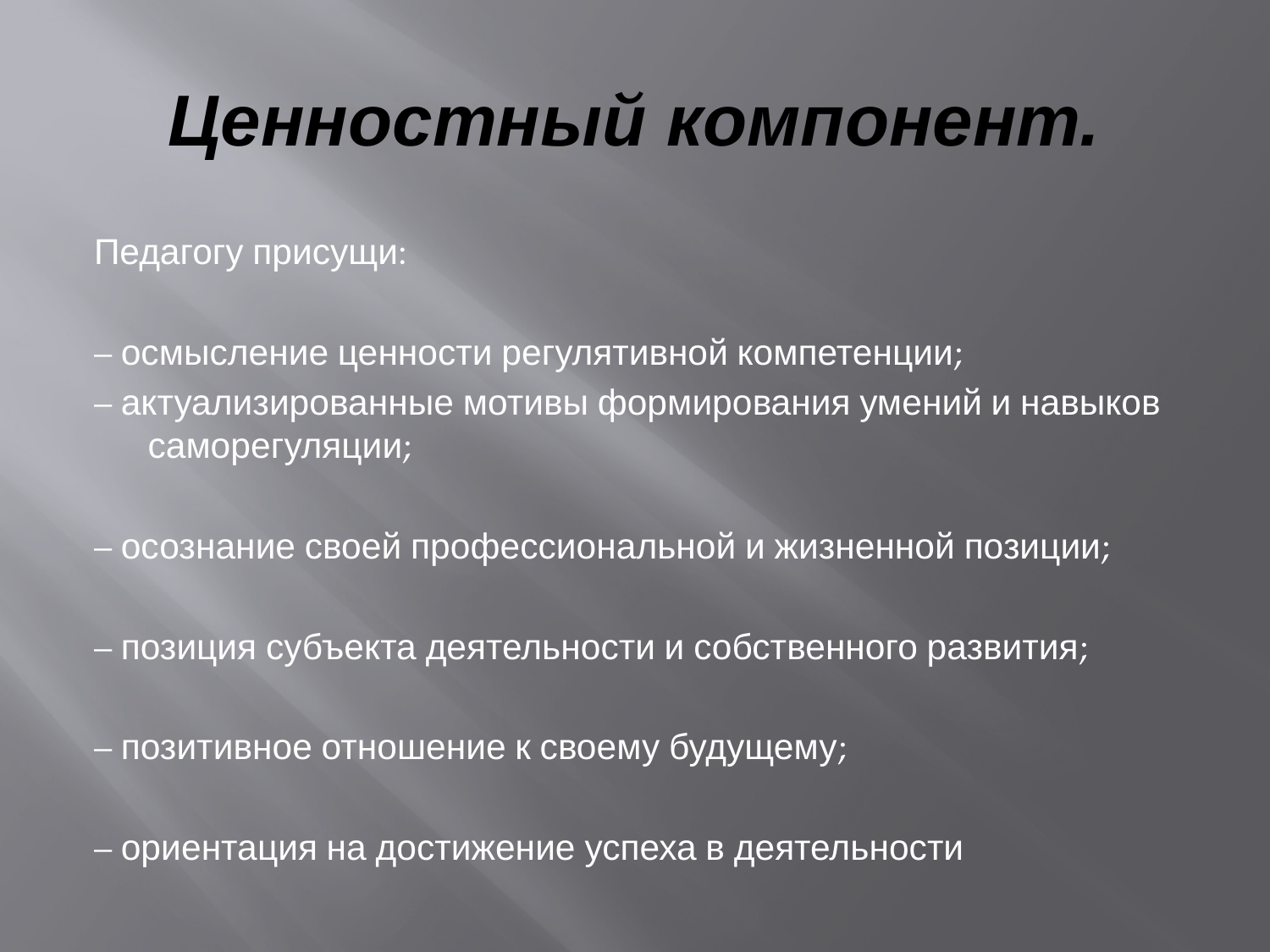

# Ценностный компонент.
Педагогу присущи:

– осмысление ценности регулятивной компетенции;
– актуализированные мотивы формирования умений и навыков саморегуляции;

– осознание своей профессиональной и жизненной позиции;

– позиция субъекта деятельности и собственного развития;

– позитивное отношение к своему будущему;

– ориентация на достижение успеха в деятельности